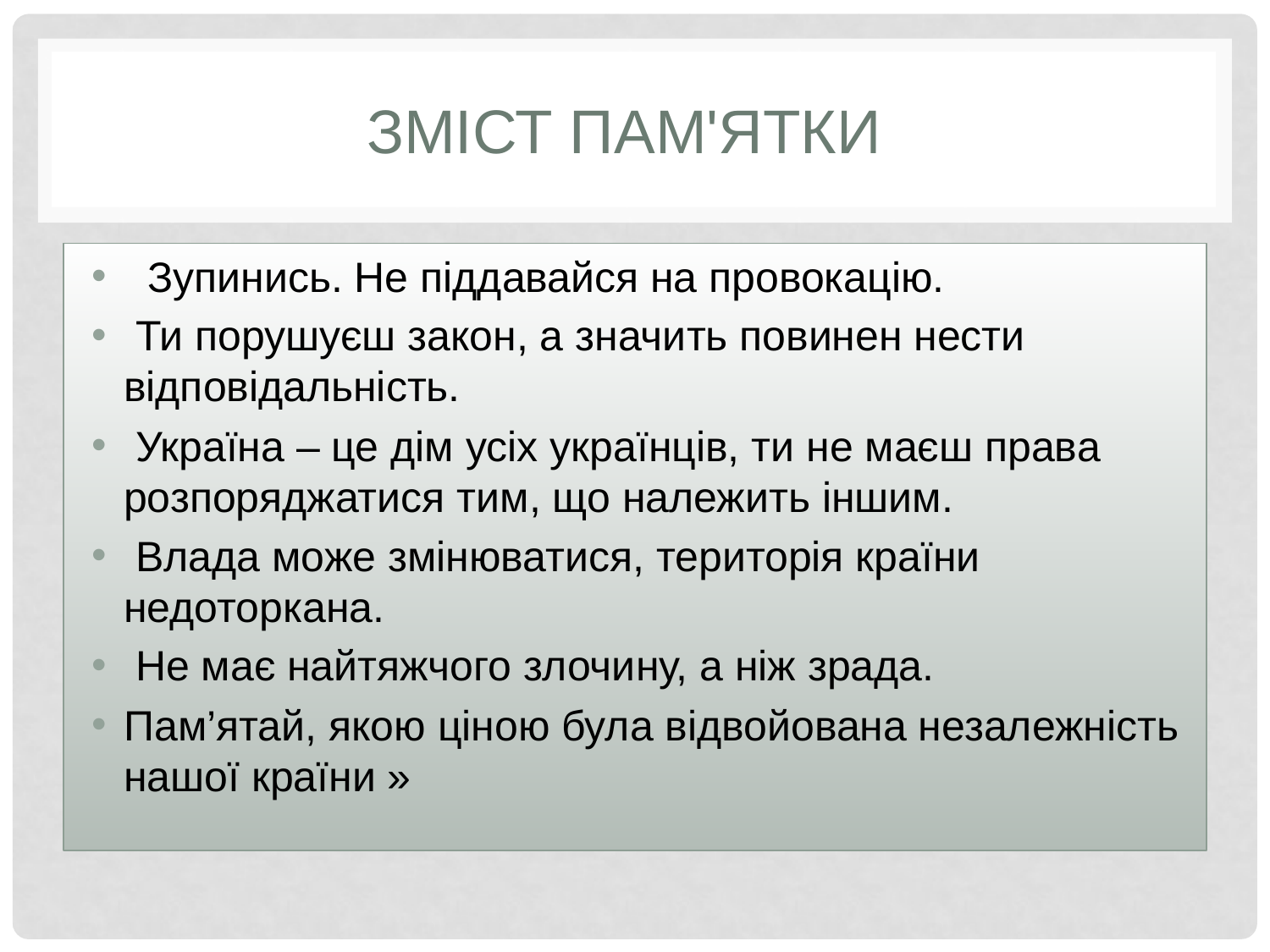

# ЗМІСТ ПАМ'ЯТКИ
  Зупинись. Не піддавайся на провокацію.
 Ти порушуєш закон, а значить повинен нести відповідальність.
 Україна – це дім усіх українців, ти не маєш права розпоряджатися тим, що належить іншим.
 Влада може змінюватися, територія країни недоторкана.
 Не має найтяжчого злочину, а ніж зрада.
Пам’ятай, якою ціною була відвойована незалежність нашої країни »